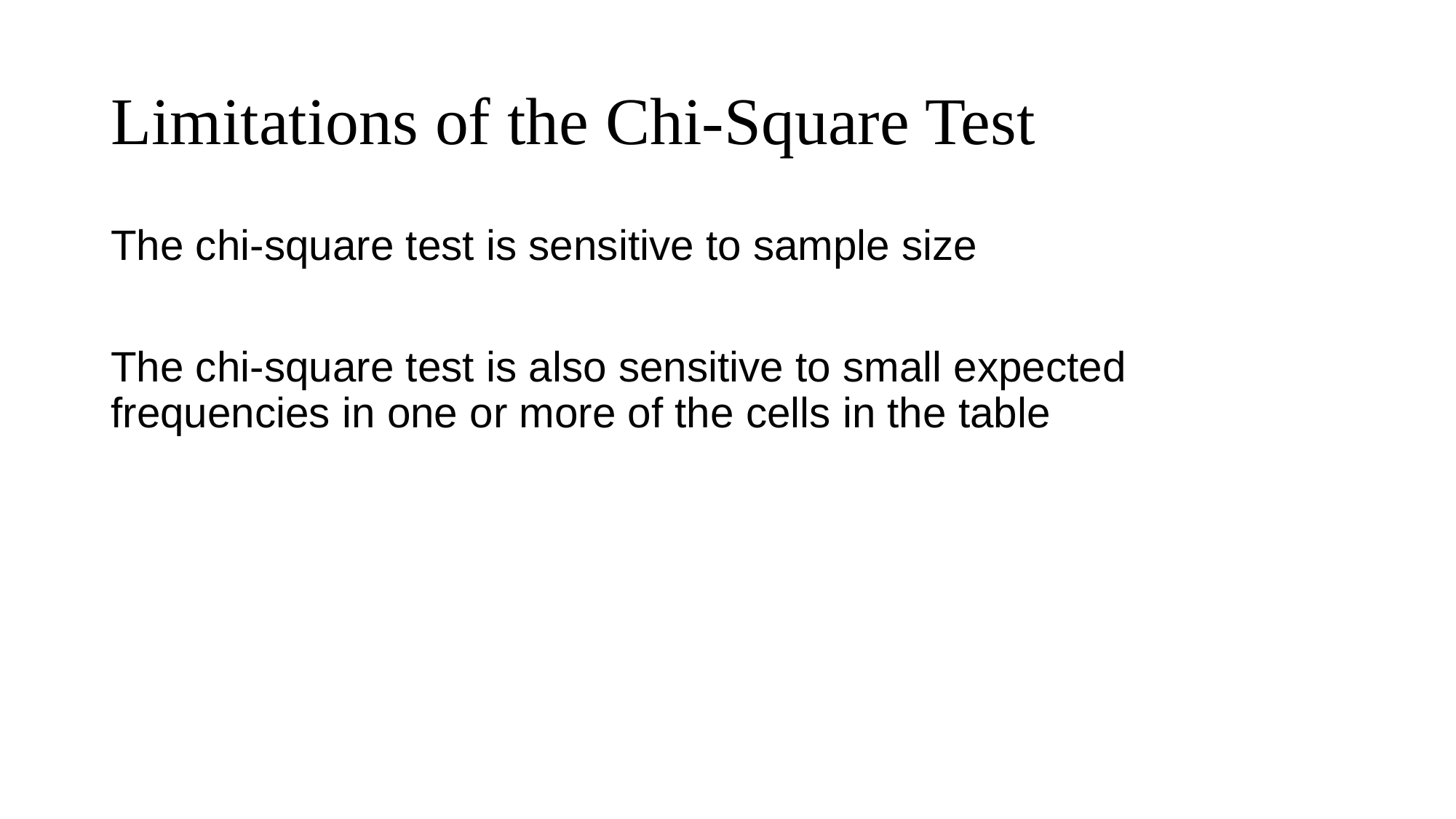

# Limitations of the Chi-Square Test
The chi-square test is sensitive to sample size

The chi-square test is also sensitive to small expected frequencies in one or more of the cells in the table